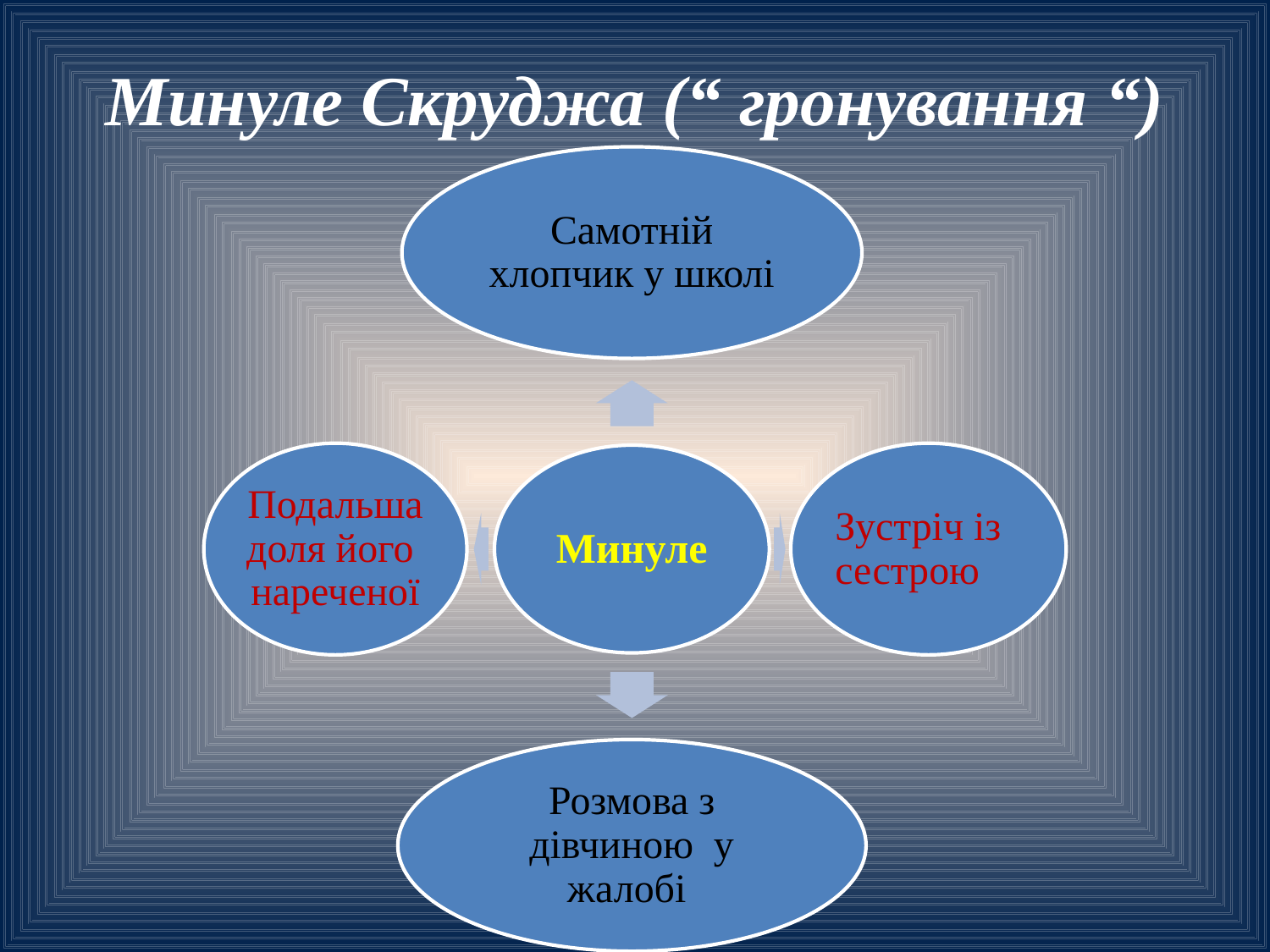

# Минуле Скруджа (“ гронування “)
Минуле

Самотній хлопчик у школі

Зустріч із  сестрою

Розмова з дівчиною  у жалобі

Подальша доля його  нареченої